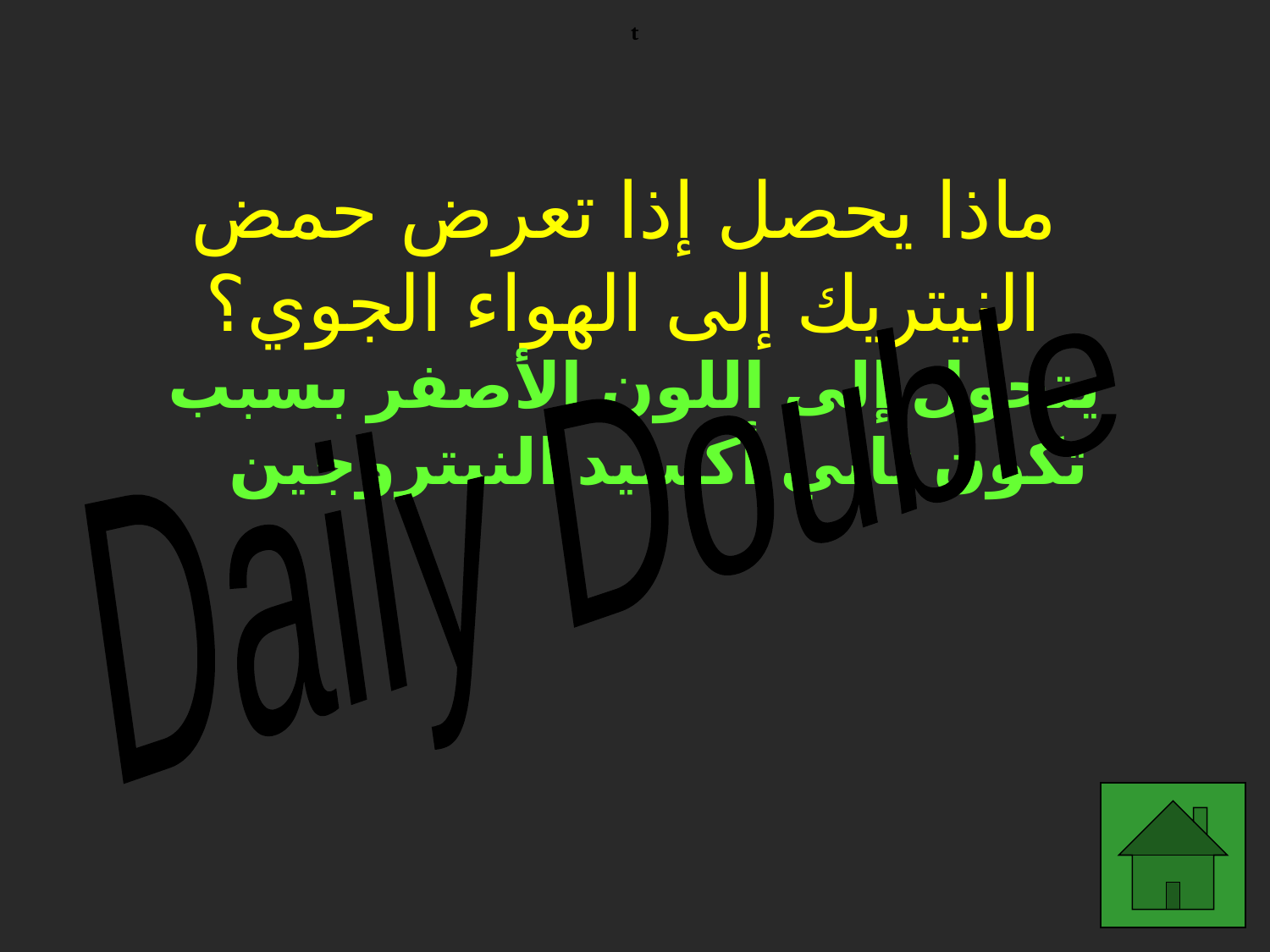

t
# ماذا يحصل إذا تعرض حمض النيتريك إلى الهواء الجوي؟
يتحول إلى اللون الأصفر بسبب تكون ثاني أكسيد النيتروجين
Daily Double